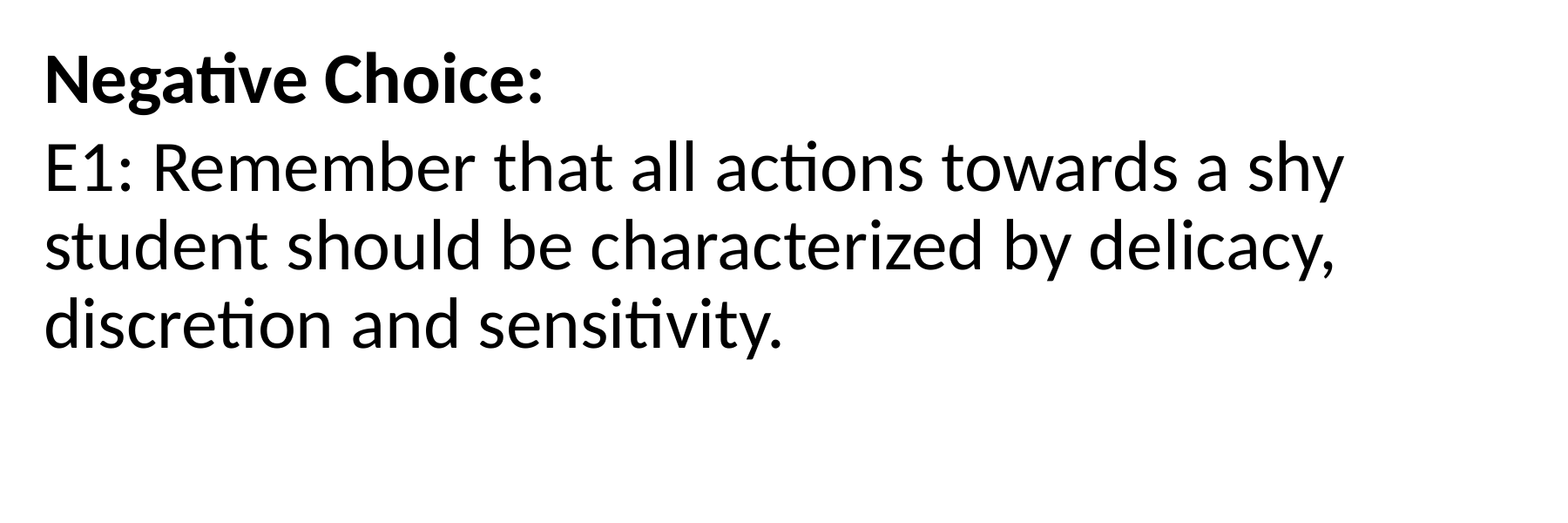

Negative Choice:
E1: Remember that all actions towards a shy student should be characterized by delicacy, discretion and sensitivity.